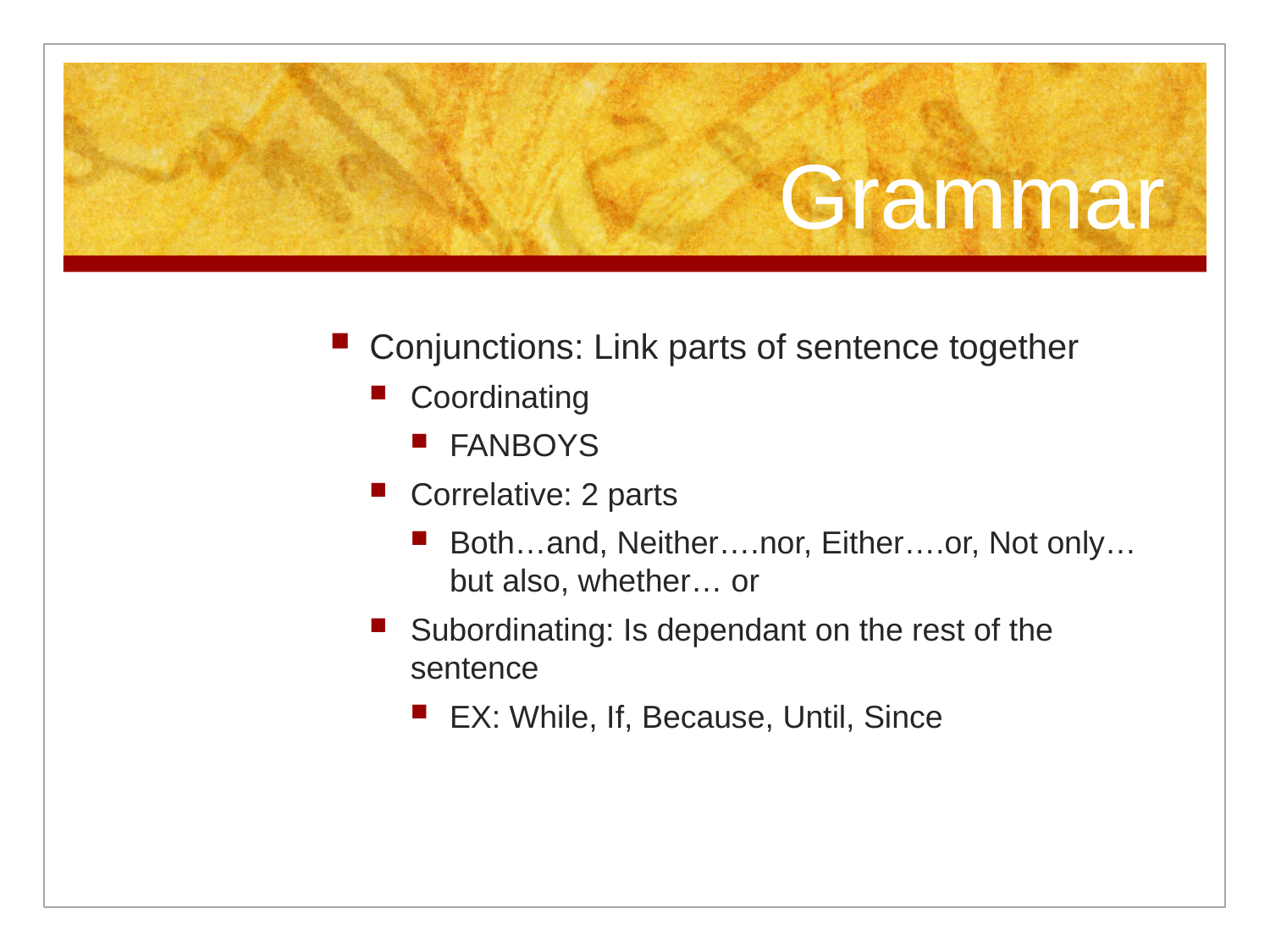

# Grammar
Conjunctions: Link parts of sentence together
Coordinating
FANBOYS
Correlative: 2 parts
Both…and, Neither….nor, Either….or, Not only… but also, whether… or
Subordinating: Is dependant on the rest of the sentence
EX: While, If, Because, Until, Since